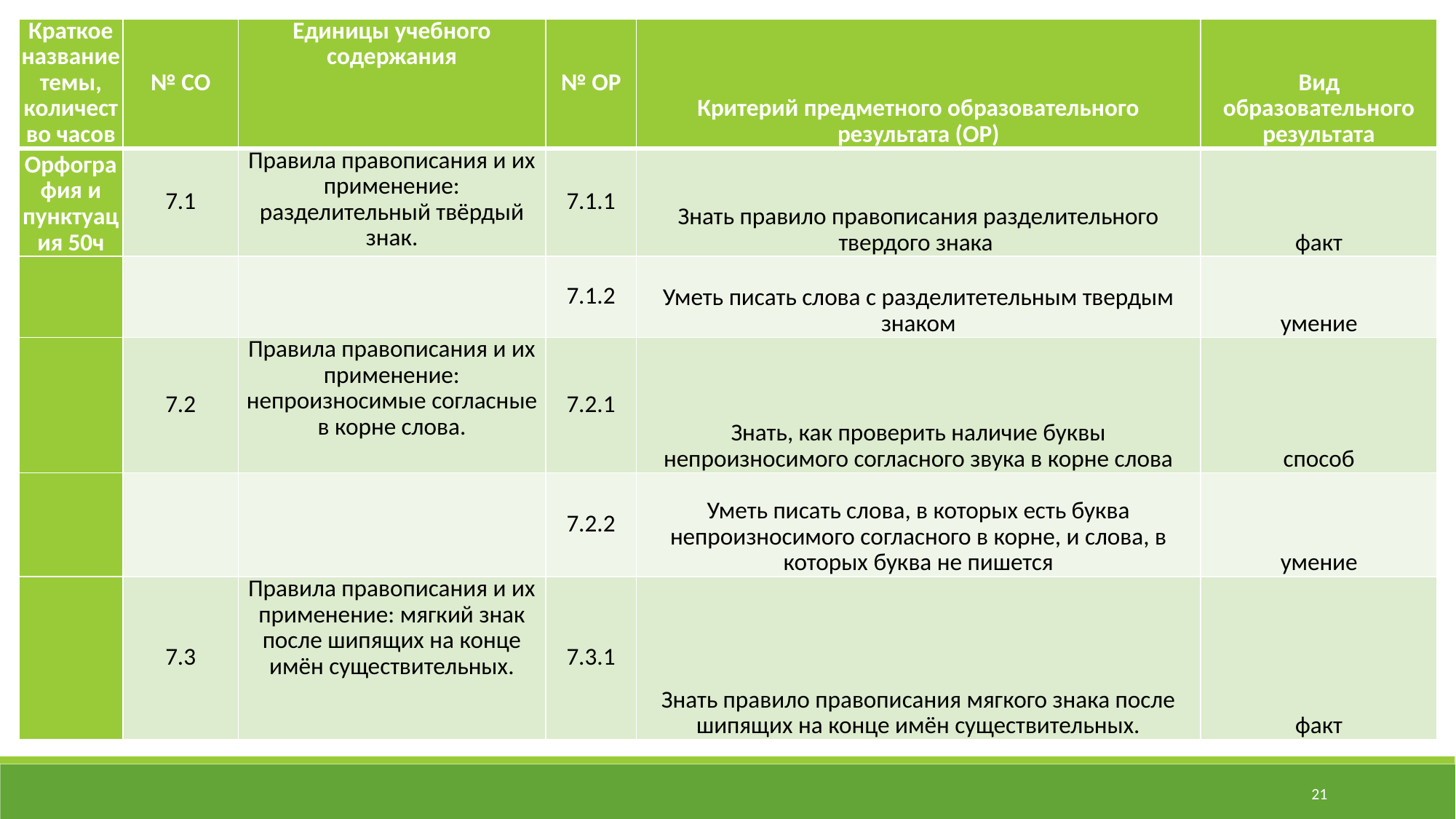

| Краткое название темы, количество часов | № СО | Единицы учебного содержания | № ОР | Критерий предметного образовательного результата (ОР) | Вид образовательного результата |
| --- | --- | --- | --- | --- | --- |
| Орфография и пунктуация 50ч | 7.1 | Правила правописания и их применение: разделительный твёрдый знак. | 7.1.1 | Знать правило правописания разделительного твердого знака | факт |
|  |  |  | 7.1.2 | Уметь писать слова с разделитетельным твердым знаком | умение |
|  | 7.2 | Правила правописания и их применение: непроизносимые согласные в корне слова. | 7.2.1 | Знать, как проверить наличие буквы непроизносимого согласного звука в корне слова | способ |
|  |  |  | 7.2.2 | Уметь писать слова, в которых есть буква непроизносимого согласного в корне, и слова, в которых буква не пишется | умение |
|  | 7.3 | Правила правописания и их применение: мягкий знак после шипящих на конце имён существительных. | 7.3.1 | Знать правило правописания мягкого знака после шипящих на конце имён существительных. | факт |
21